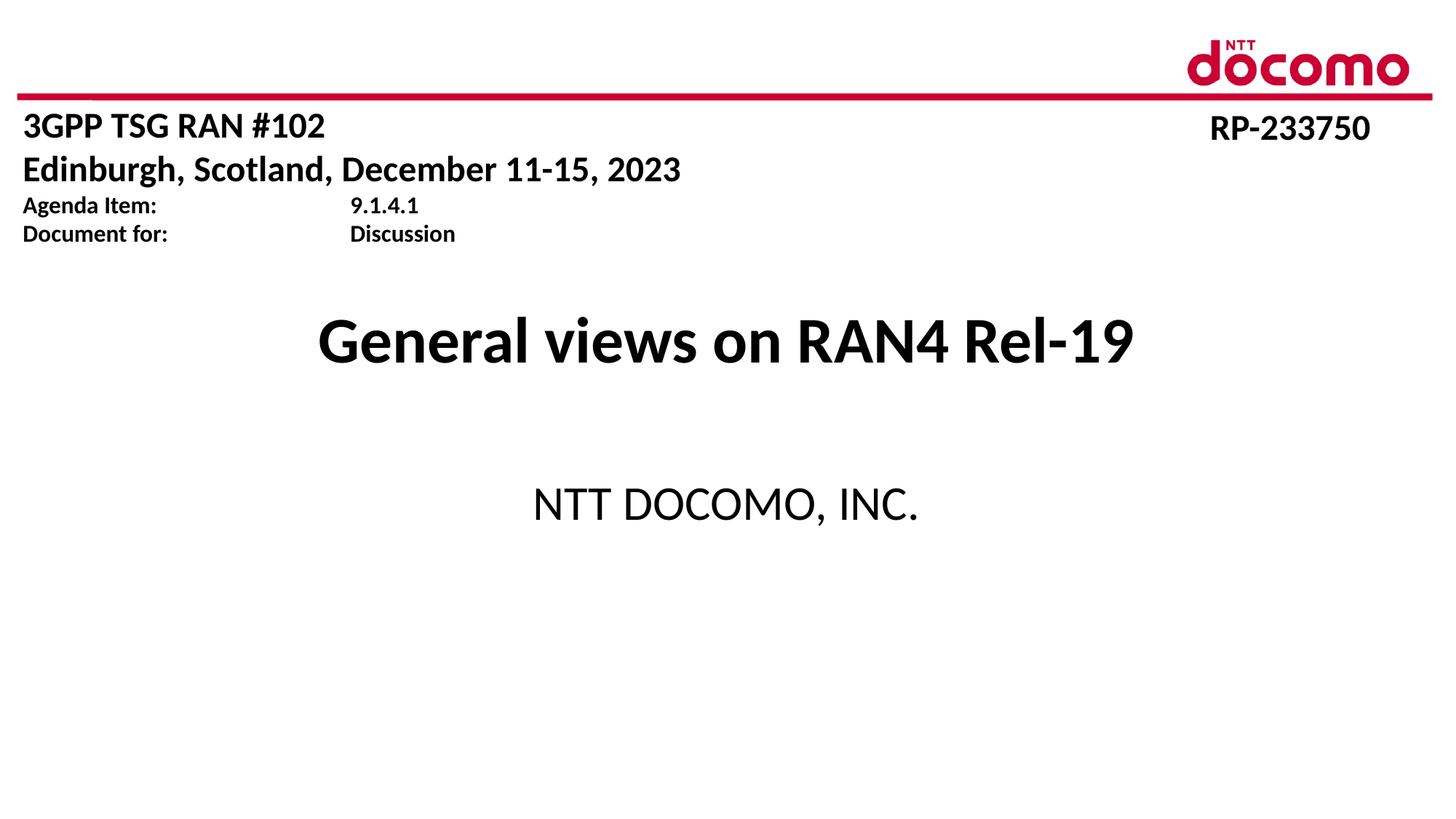

3GPP TSG RAN #102
Edinburgh, Scotland, December 11-15, 2023
Agenda Item:		9.1.4.1
Document for:		Discussion
RP-233750
# General views on RAN4 Rel-19
NTT DOCOMO, INC.